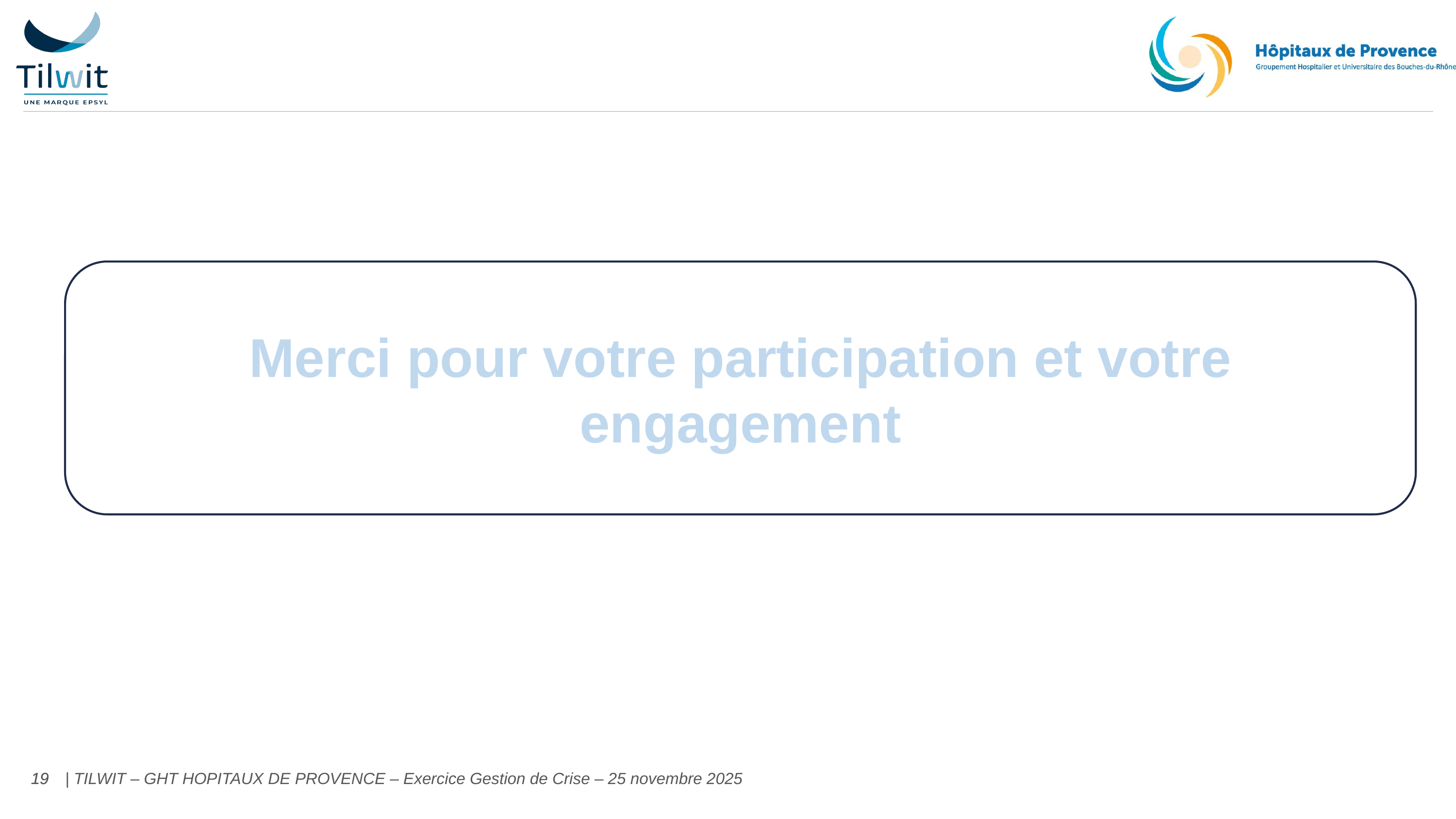

#
Merci pour votre participation et votre engagement
19
19
| TILWIT – GHT HOPITAUX DE PROVENCE – Exercice Gestion de Crise – 25 novembre 2025